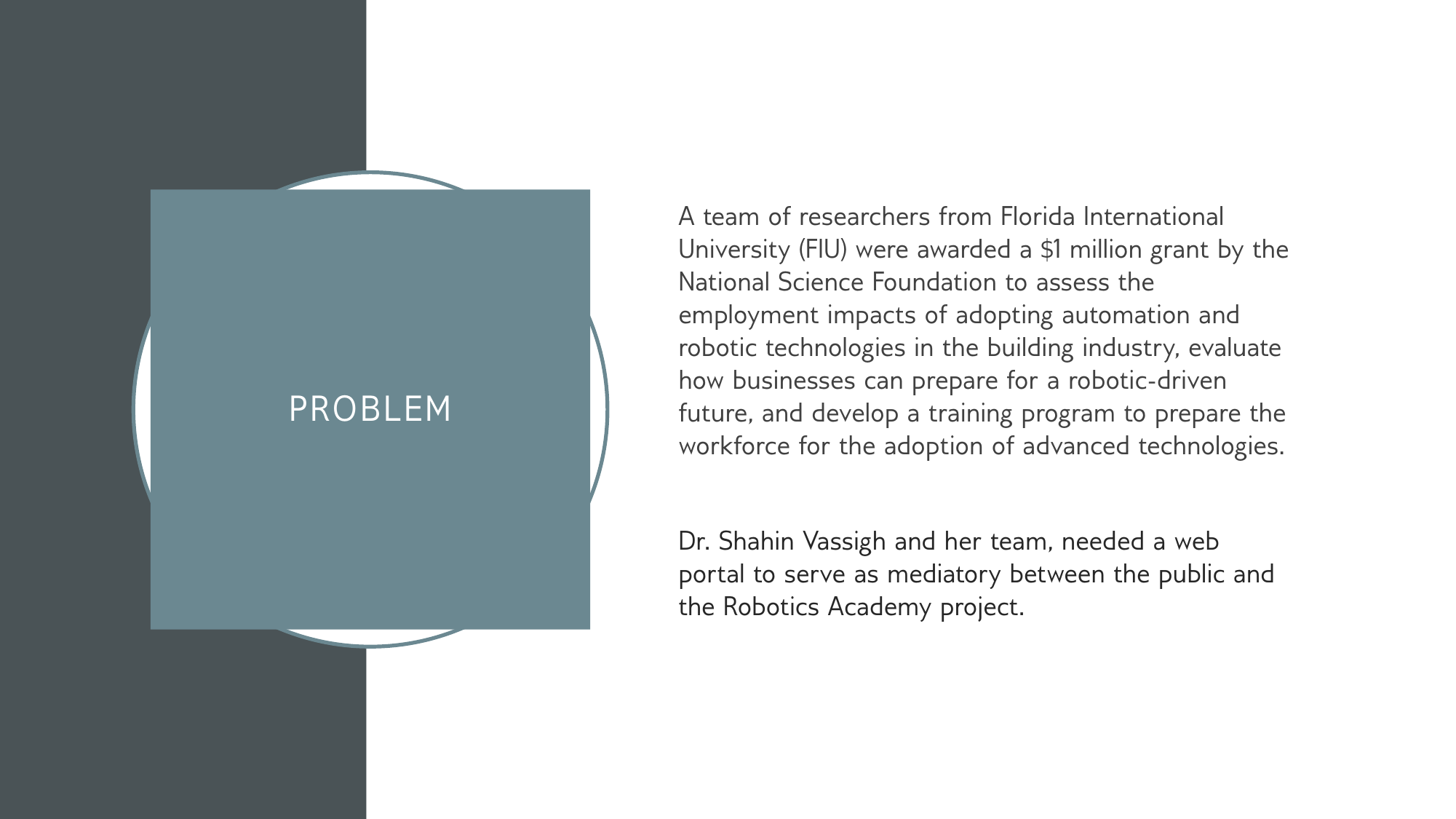

A team of researchers from Florida International University (FIU) were awarded a $1 million grant by the National Science Foundation to assess the employment impacts of adopting automation and robotic technologies in the building industry, evaluate how businesses can prepare for a robotic-driven future, and develop a training program to prepare the workforce for the adoption of advanced technologies.

Dr. Shahin Vassigh and her team, needed a web portal to serve as mediatory between the public and the Robotics Academy project.

# Problem